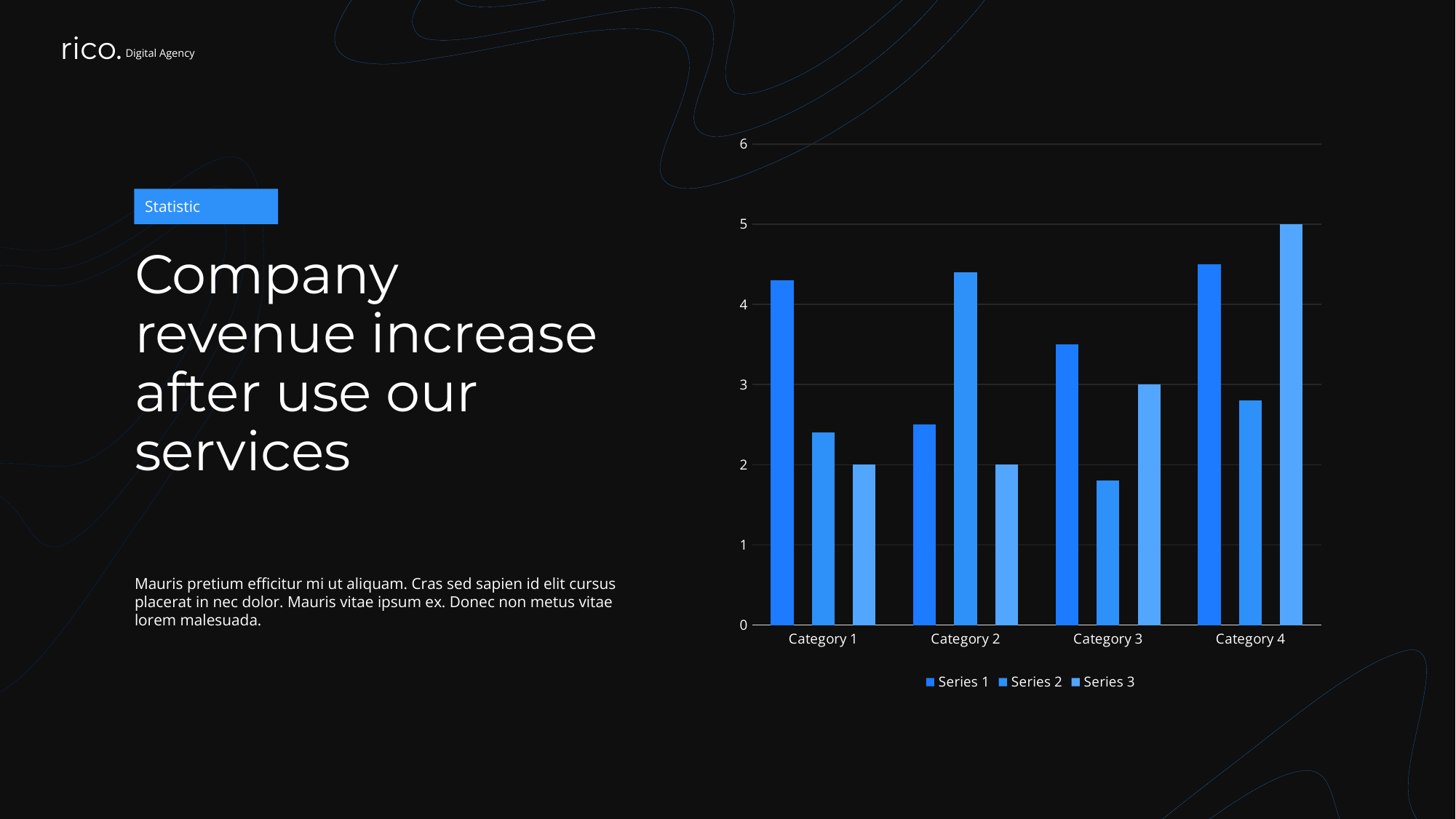

rico.
Digital Agency

### Chart

| Category | Series 1 | Series 2 | Series 3 |
|---|---|---|---|
| Category 1 | 4.3 | 2.4 | 2.0 |
| Category 2 | 2.5 | 4.4 | 2.0 |
| Category 3 | 3.5 | 1.8 | 3.0 |
| Category 4 | 4.5 | 2.8 | 5.0 |

Statistic
# Company revenue increase after use our services
Mauris pretium efficitur mi ut aliquam. Cras sed sapien id elit cursus placerat in nec dolor. Mauris vitae ipsum ex. Donec non metus vitae lorem malesuada.